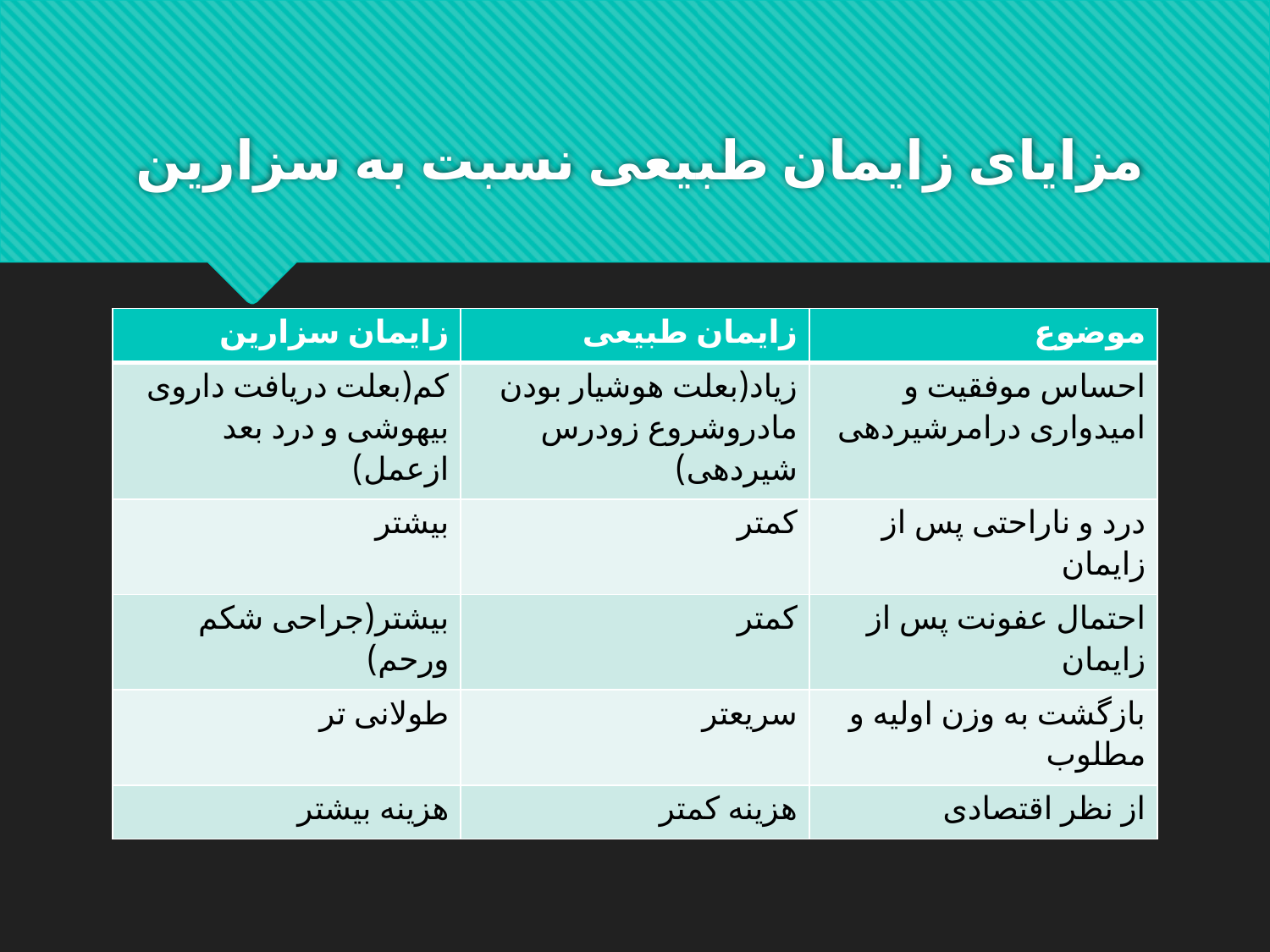

# مزایای زایمان طبیعی نسبت به سزارین
| زایمان سزارین | زایمان طبیعی | موضوع |
| --- | --- | --- |
| کم(بعلت دریافت داروی بیهوشی و درد بعد ازعمل) | زیاد(بعلت هوشیار بودن مادروشروع زودرس شیردهی) | احساس موفقیت و امیدواری درامرشیردهی |
| بیشتر | کمتر | درد و ناراحتی پس از زایمان |
| بیشتر(جراحی شکم ورحم) | کمتر | احتمال عفونت پس از زایمان |
| طولانی تر | سریعتر | بازگشت به وزن اولیه و مطلوب |
| هزینه بیشتر | هزینه کمتر | از نظر اقتصادی |